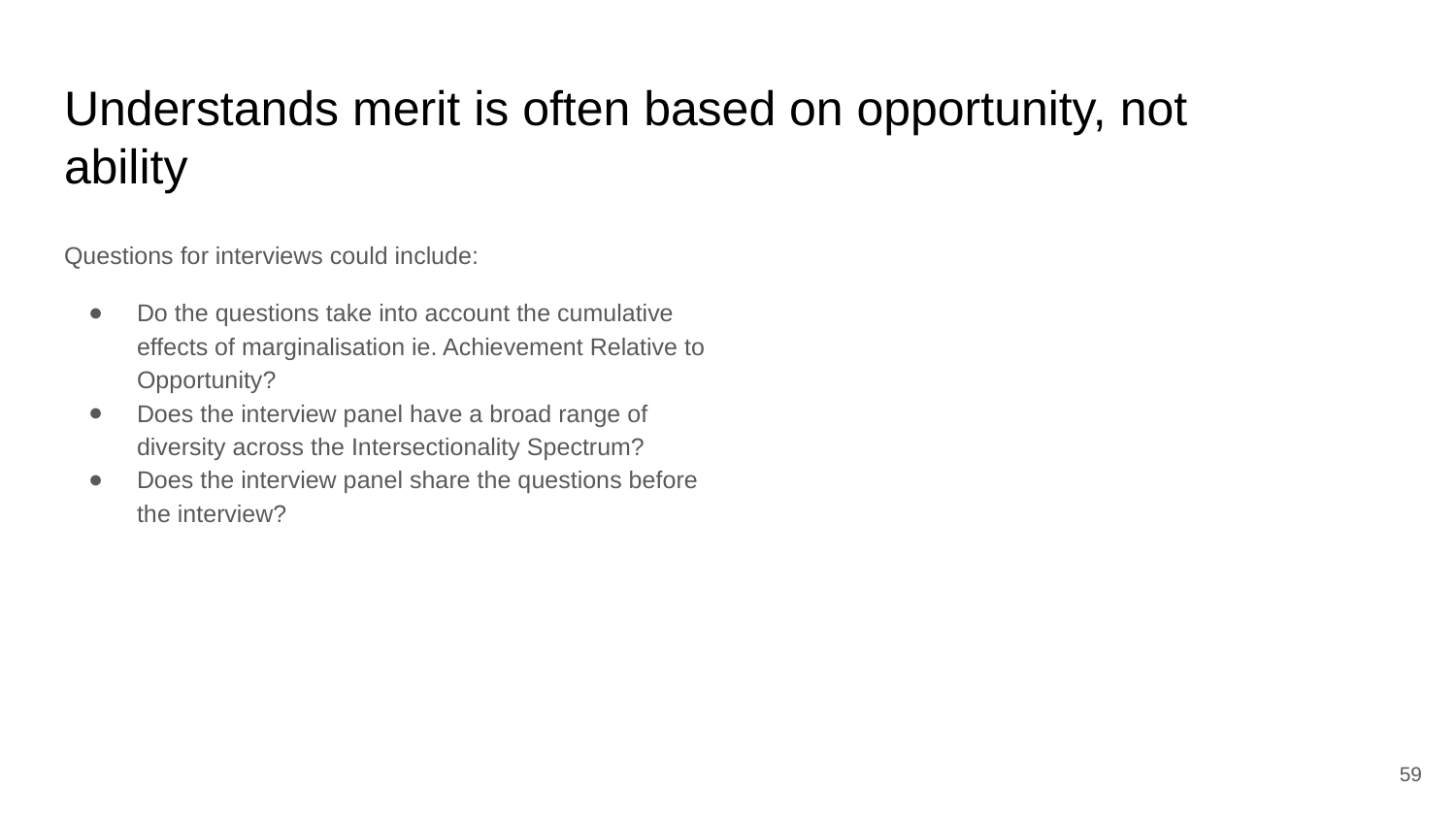

# Understands merit is often based on opportunity, not ability
Questions for interviews could include:
Do the questions take into account the cumulative effects of marginalisation ie. Achievement Relative to Opportunity?
Does the interview panel have a broad range of diversity across the Intersectionality Spectrum?
Does the interview panel share the questions before the interview?

59